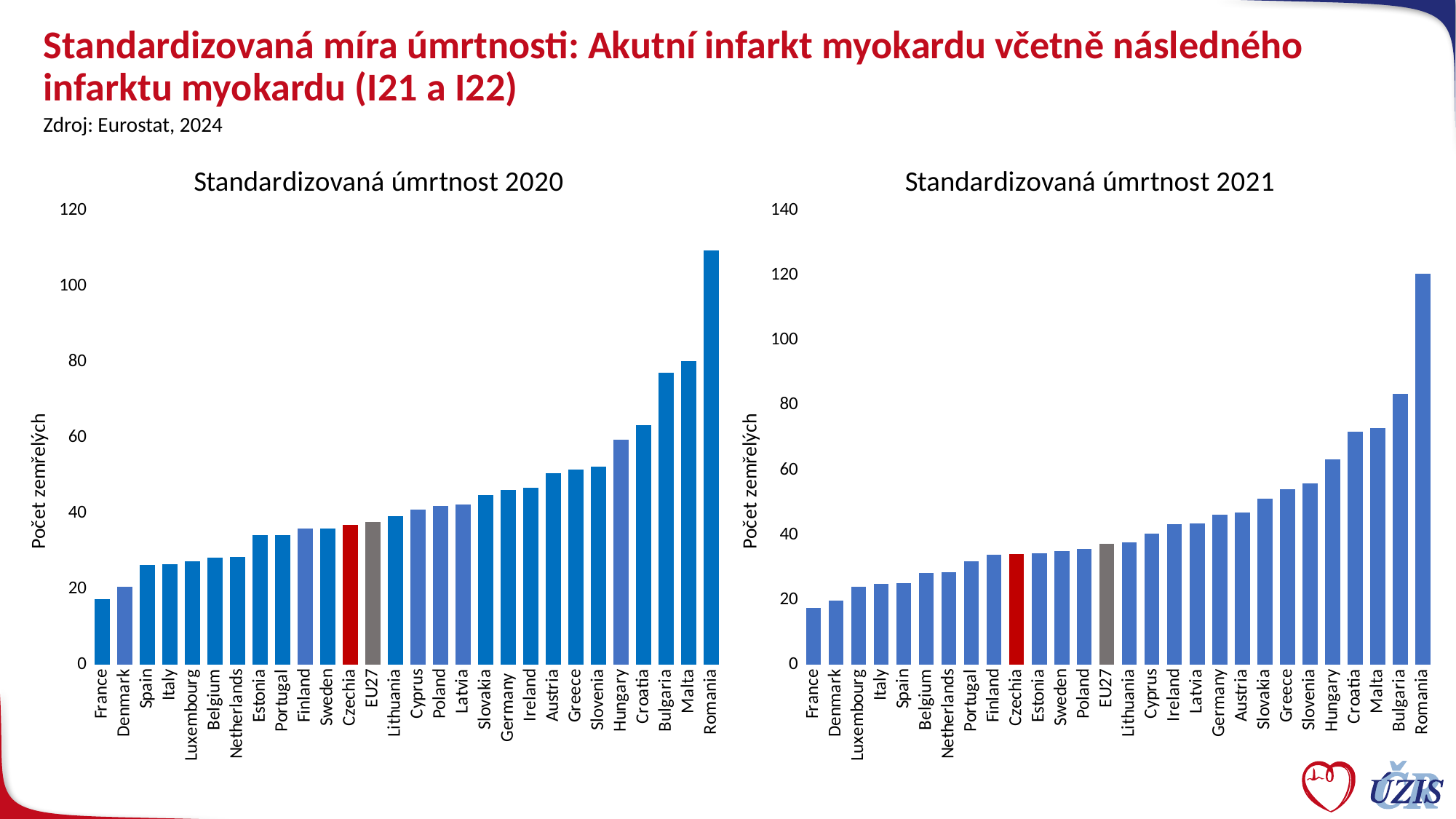

# Standardizovaná míra úmrtnosti: Akutní infarkt myokardu včetně následného infarktu myokardu (I21 a I22)
Zdroj: Eurostat, 2024

### Chart: Standardizovaná úmrtnost 2020

| Category | Řada 1 |
|---|---|
| France | 17.43 |
| Denmark | 20.59 |
| Spain | 26.34 |
| Italy | 26.62 |
| Luxembourg | 27.43 |
| Belgium | 28.22 |
| Netherlands | 28.45 |
| Estonia | 34.19 |
| Portugal | 34.3 |
| Finland | 35.93 |
| Sweden | 35.96 |
| Czechia | 36.93 |
| EU27 | 37.71 |
| Lithuania | 39.33 |
| Cyprus | 40.99 |
| Poland | 41.93 |
| Latvia | 42.35 |
| Slovakia | 44.83 |
| Germany  | 46.14 |
| Ireland | 46.77 |
| Austria | 50.66 |
| Greece | 51.55 |
| Slovenia | 52.42 |
| Hungary | 59.43 |
| Croatia | 63.31 |
| Bulgaria | 77.18 |
| Malta | 80.15 |
| Romania | 109.55 |

### Chart: Standardizovaná úmrtnost 2021

| Category | Řada 1 |
|---|---|
| France | 17.65 |
| Denmark | 19.73 |
| Luxembourg | 24.01 |
| Italy | 24.84 |
| Spain | 25.08 |
| Belgium | 28.32 |
| Netherlands | 28.62 |
| Portugal | 31.96 |
| Finland | 33.93 |
| Czechia | 34.06 |
| Estonia | 34.32 |
| Sweden | 35.09 |
| Poland | 35.81 |
| EU27 | 37.36 |
| Lithuania | 37.68 |
| Cyprus | 40.42 |
| Ireland | 43.38 |
| Latvia | 43.57 |
| Germany | 46.35 |
| Austria | 47.03 |
| Slovakia | 51.15 |
| Greece | 54.02 |
| Slovenia | 55.8 |
| Hungary | 63.29 |
| Croatia | 71.81 |
| Malta | 73.01 |
| Bulgaria | 83.53 |
| Romania | 120.63 |